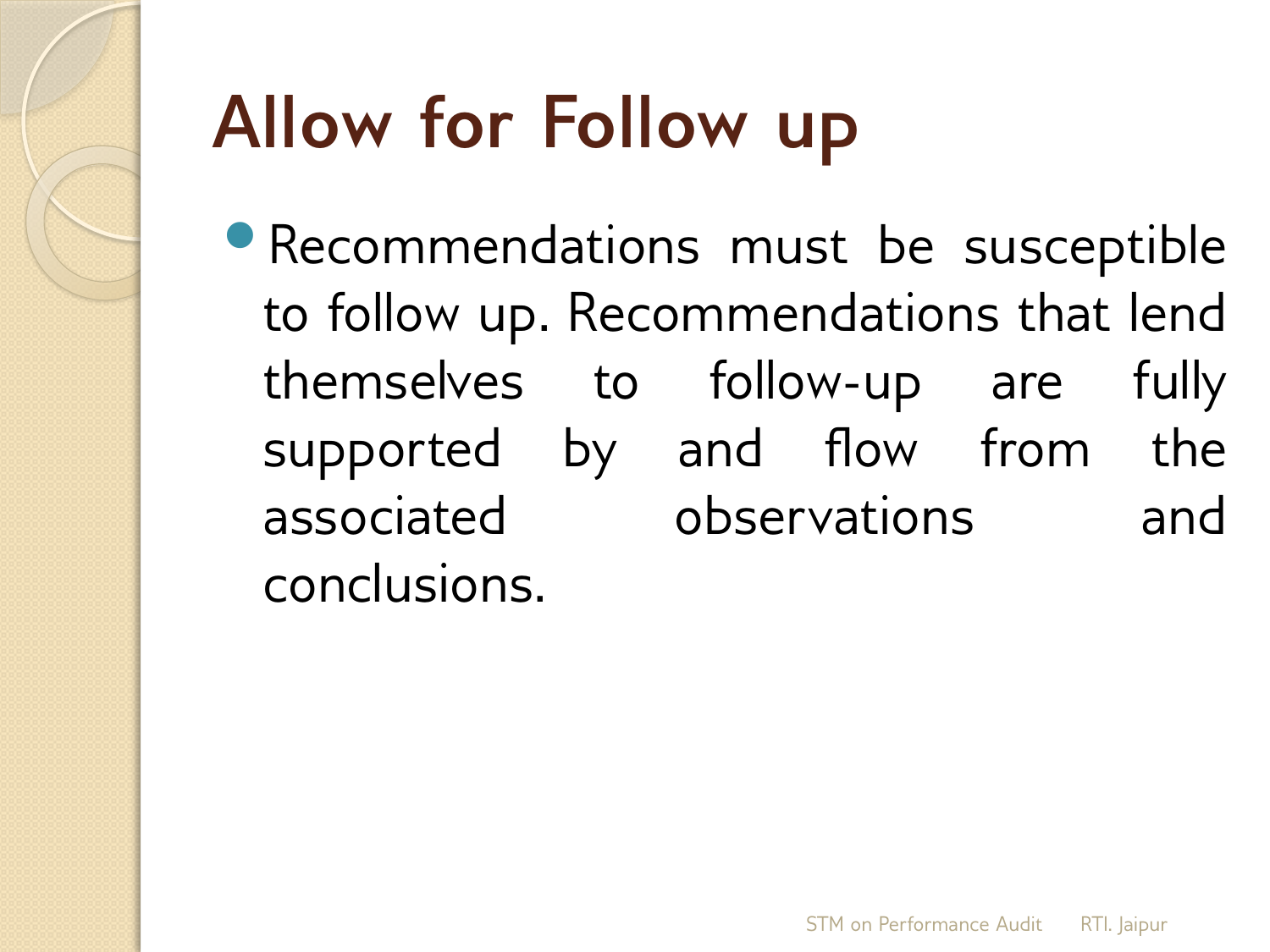

# Allow for Follow up
Recommendations must be susceptible to follow up. Recommendations that lend themselves to follow-up are fully supported by and flow from the associated observations and conclusions.
STM on Performance Audit      RTI. Jaipur